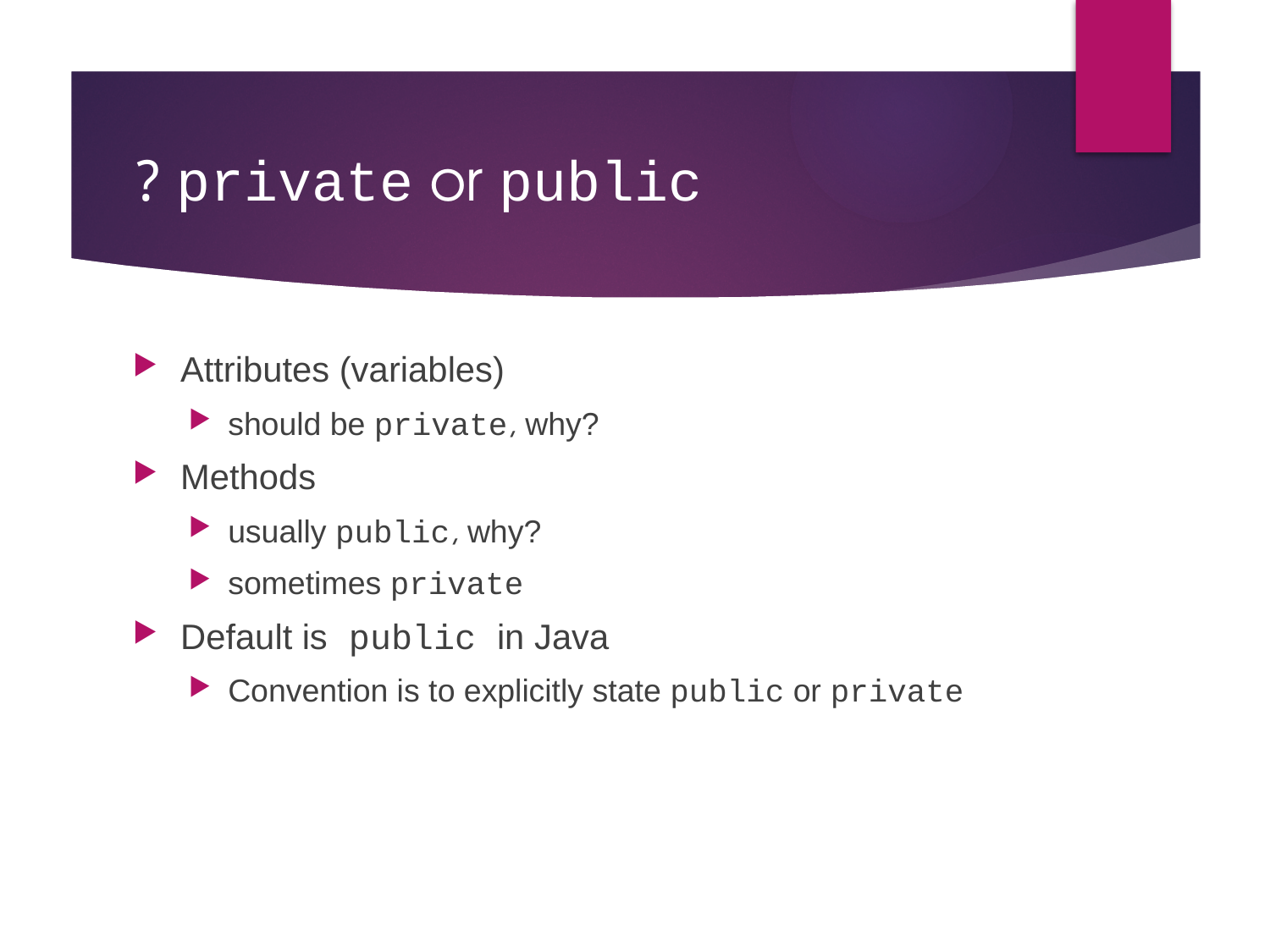

# private or public ?
Attributes (variables)
should be private, why?
Methods
usually public, why?
sometimes private
Default is public in Java
Convention is to explicitly state public or private